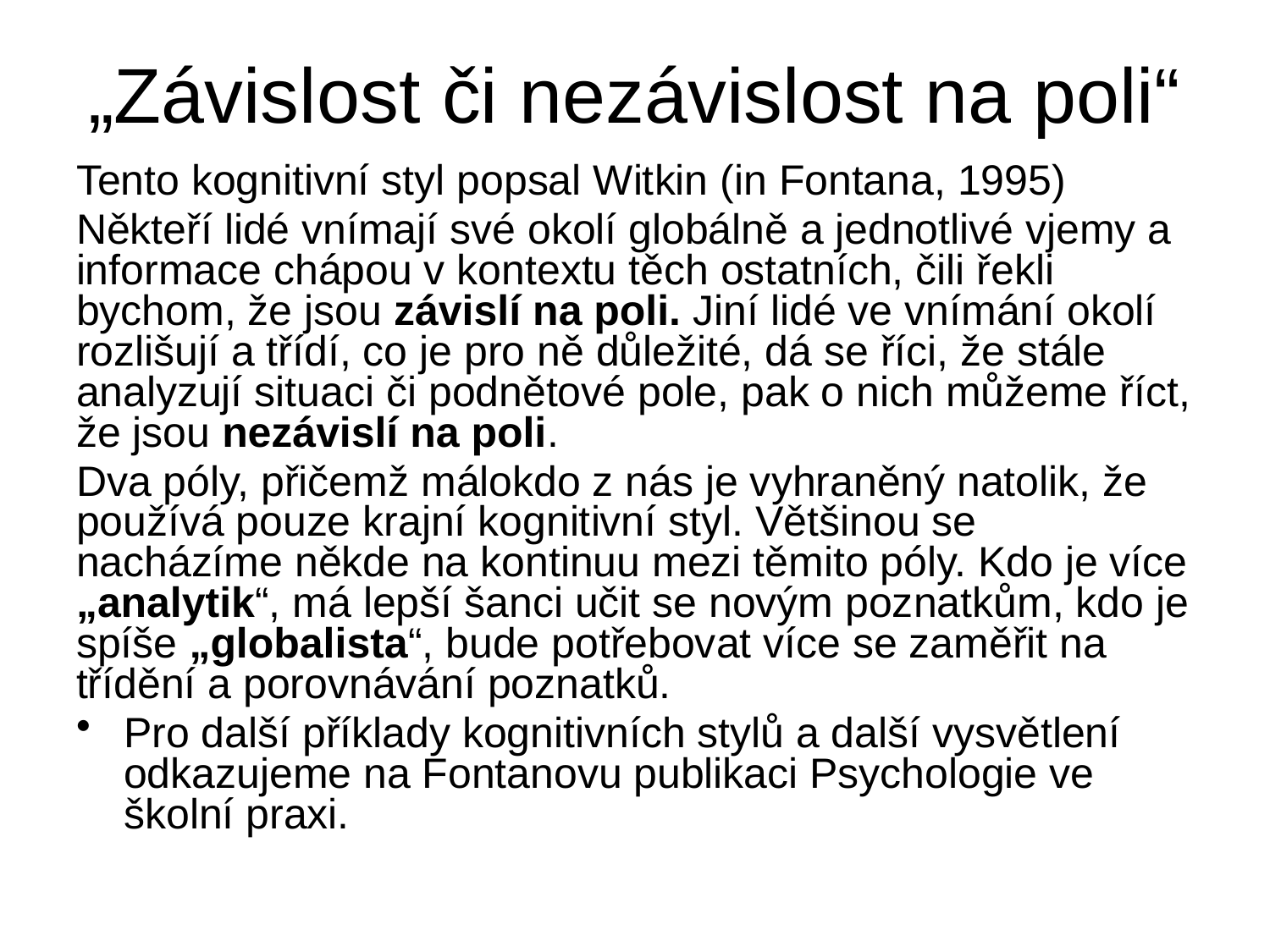

# „Závislost či nezávislost na poli“
Tento kognitivní styl popsal Witkin (in Fontana, 1995)
Někteří lidé vnímají své okolí globálně a jednotlivé vjemy a informace chápou v kontextu těch ostatních, čili řekli bychom, že jsou závislí na poli. Jiní lidé ve vnímání okolí rozlišují a třídí, co je pro ně důležité, dá se říci, že stále analyzují situaci či podnětové pole, pak o nich můžeme říct, že jsou nezávislí na poli.
Dva póly, přičemž málokdo z nás je vyhraněný natolik, že používá pouze krajní kognitivní styl. Většinou se nacházíme někde na kontinuu mezi těmito póly. Kdo je více „analytik“, má lepší šanci učit se novým poznatkům, kdo je spíše „globalista“, bude potřebovat více se zaměřit na třídění a porovnávání poznatků.
Pro další příklady kognitivních stylů a další vysvětlení odkazujeme na Fontanovu publikaci Psychologie ve školní praxi.